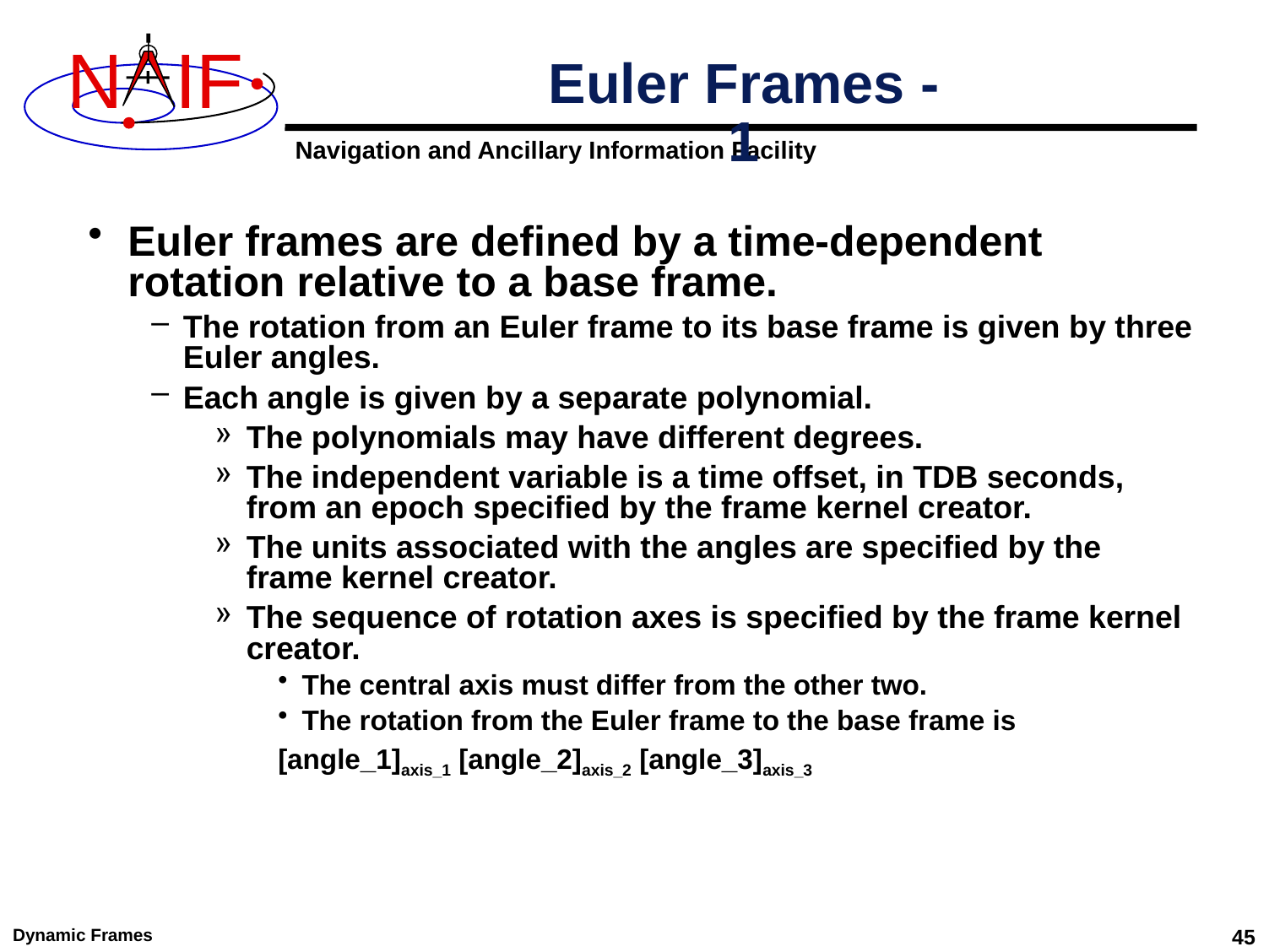

# Euler Frames - 1
Euler frames are defined by a time-dependent rotation relative to a base frame.
The rotation from an Euler frame to its base frame is given by three Euler angles.
Each angle is given by a separate polynomial.
The polynomials may have different degrees.
The independent variable is a time offset, in TDB seconds, from an epoch specified by the frame kernel creator.
The units associated with the angles are specified by the frame kernel creator.
The sequence of rotation axes is specified by the frame kernel creator.
The central axis must differ from the other two.
The rotation from the Euler frame to the base frame is
[angle_1]axis_1 [angle_2]axis_2 [angle_3]axis_3
Dynamic Frames
45